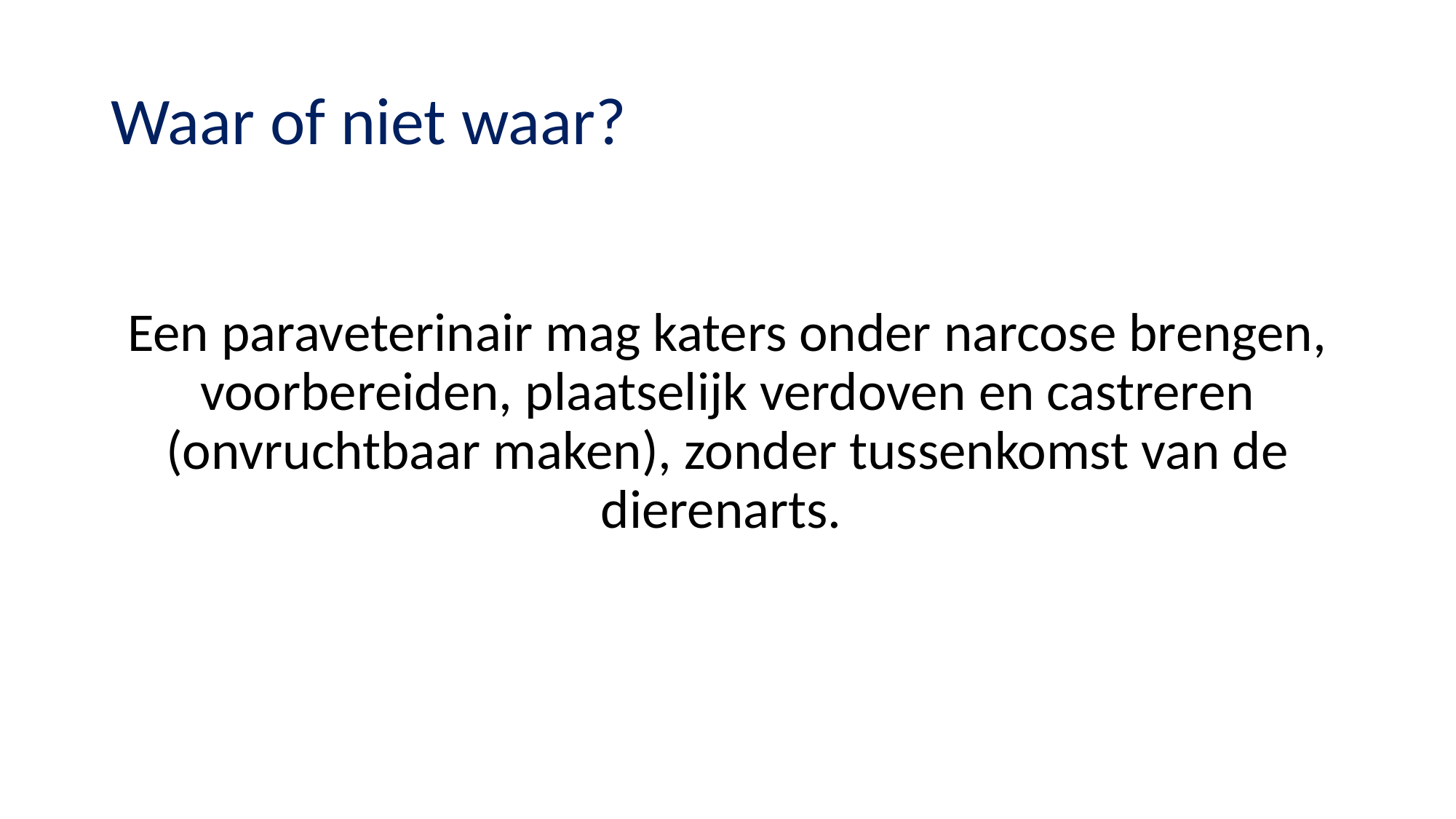

# Waar of niet waar?

Een paraveterinair mag katers onder narcose brengen, voorbereiden, plaatselijk verdoven en castreren (onvruchtbaar maken), zonder tussenkomst van de dierenarts.